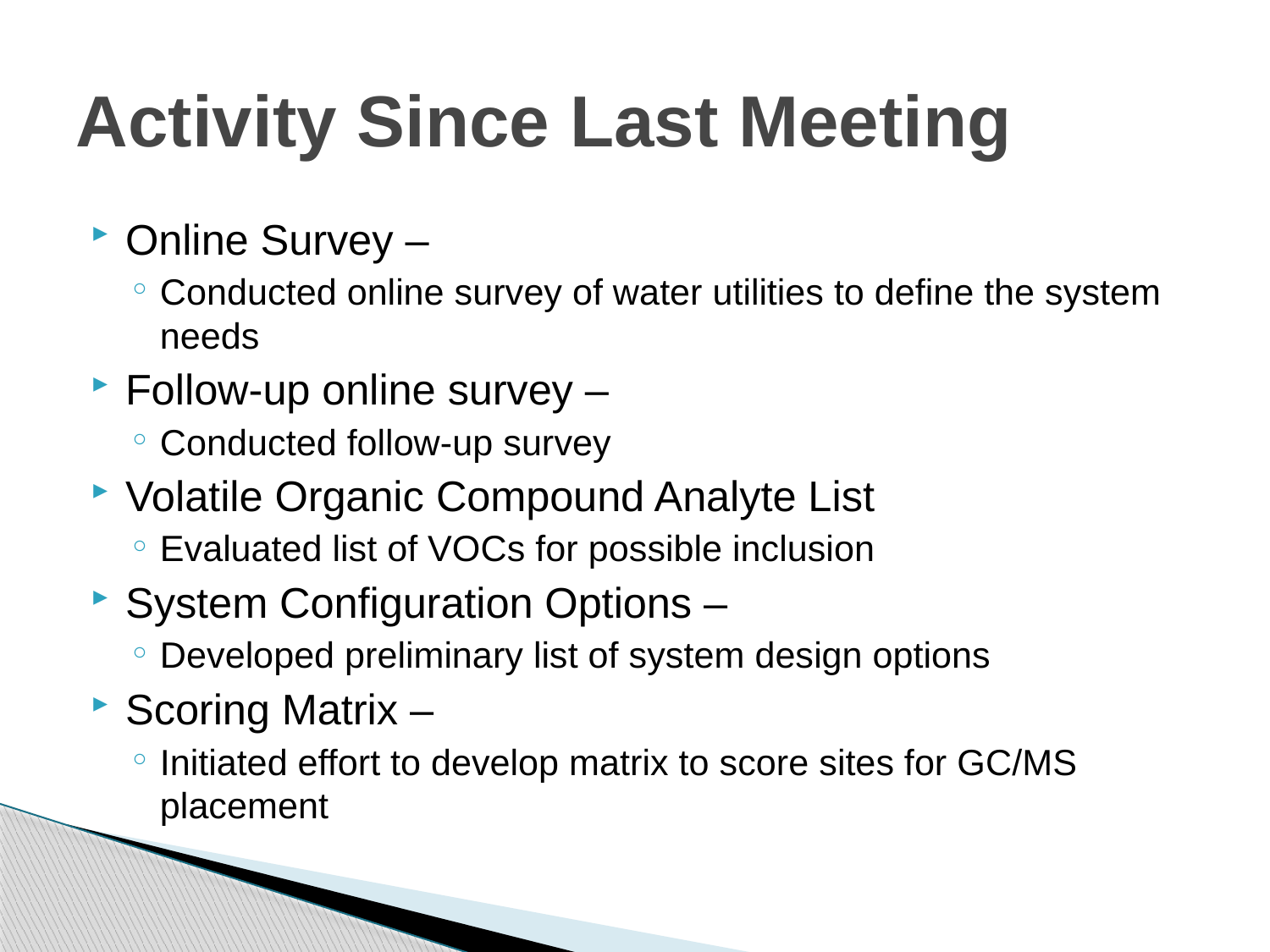

# Activity Since Last Meeting
Online Survey –
Conducted online survey of water utilities to define the system needs
Follow-up online survey –
Conducted follow-up survey
Volatile Organic Compound Analyte List
Evaluated list of VOCs for possible inclusion
System Configuration Options –
Developed preliminary list of system design options
Scoring Matrix –
Initiated effort to develop matrix to score sites for GC/MS placement